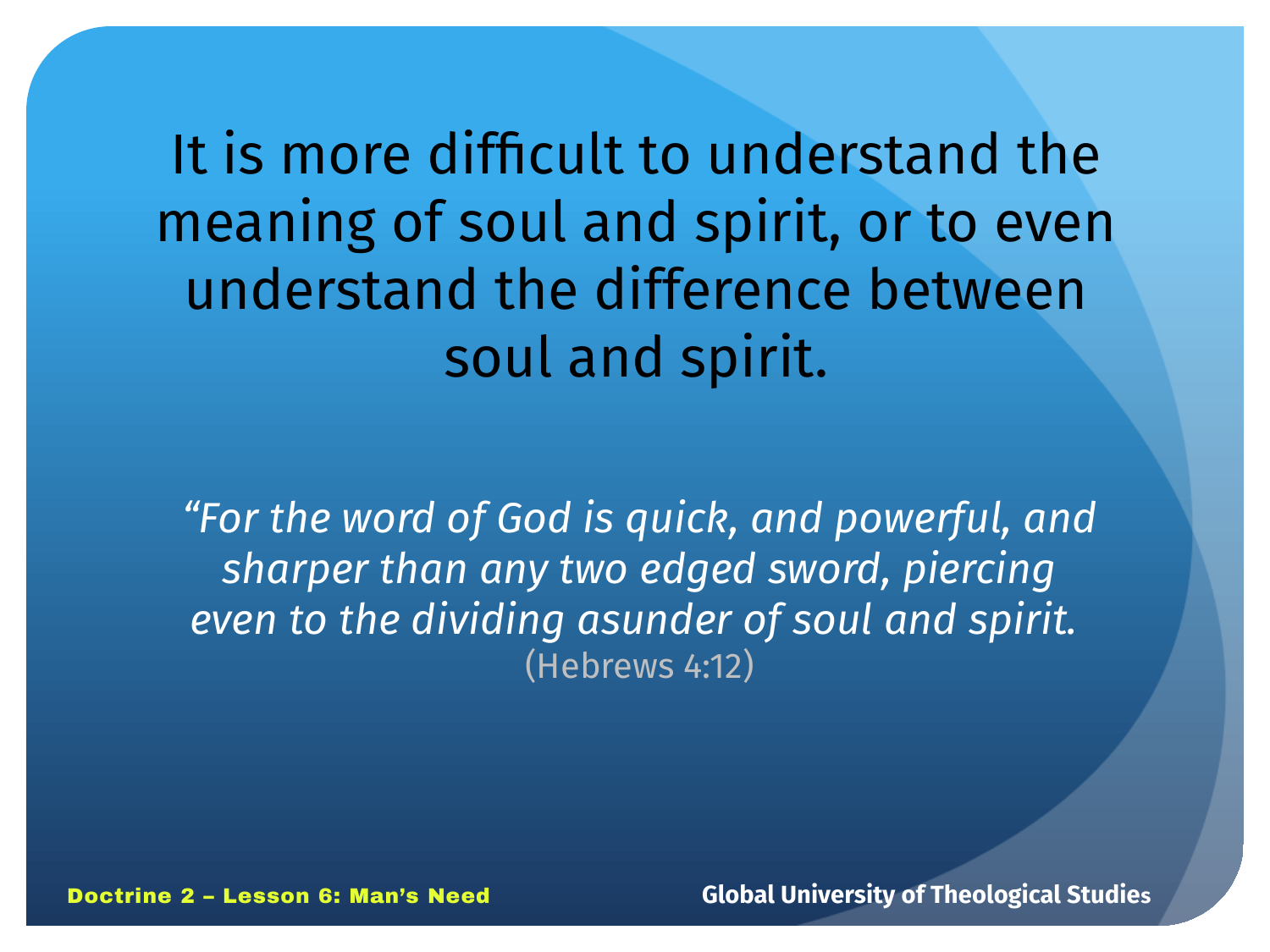

It is more difficult to understand the meaning of soul and spirit, or to even understand the difference between
soul and spirit.
“For the word of God is quick, and powerful, and sharper than any two edged sword, piercing even to the dividing asunder of soul and spirit.  (Hebrews 4:12)
Doctrine 2 – Lesson 6: Man’s Need		Global University of Theological Studies